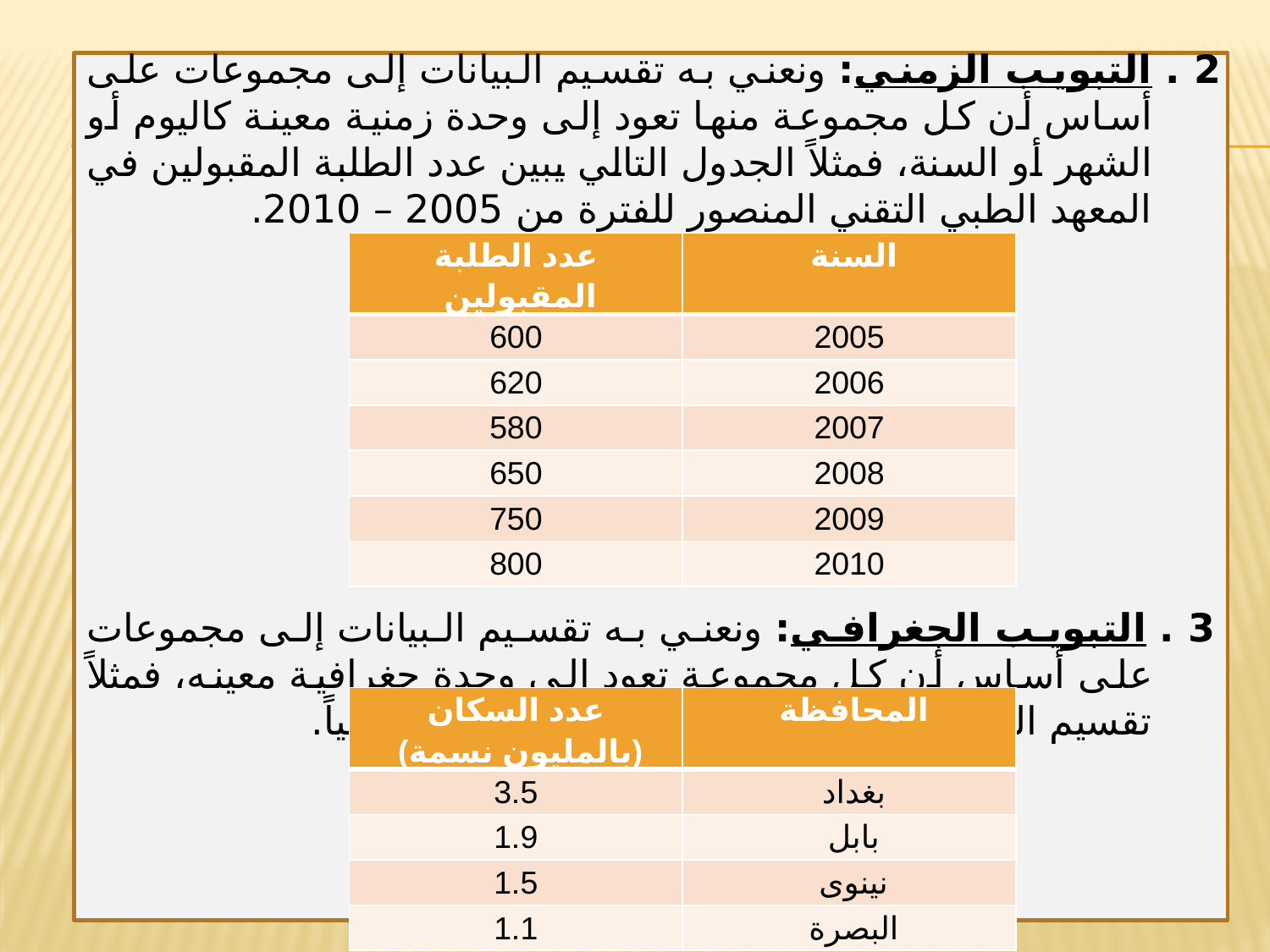

2 . التبويب الزمني: ونعني به تقسيم البيانات إلى مجموعات على أساس أن كل مجموعة منها تعود إلى وحدة زمنية معينة كاليوم أو الشهر أو السنة، فمثلاً الجدول التالي يبين عدد الطلبة المقبولين في المعهد الطبي التقني المنصور للفترة من 2005 – 2010.

3 . التبويب الجغرافي: ونعني به تقسيم البيانات إلى مجموعات على أساس أن كل مجموعة تعود إلى وحدة جغرافية معينه، فمثلاً تقسيم السكان حسب المحافظات يعد توزيعاً جغرافياً.

| عدد الطلبة المقبولين | السنة |
| --- | --- |
| 600 | 2005 |
| 620 | 2006 |
| 580 | 2007 |
| 650 | 2008 |
| 750 | 2009 |
| 800 | 2010 |
| عدد السكان (بالمليون نسمة) | المحافظة |
| --- | --- |
| 3.5 | بغداد |
| 1.9 | بابل |
| 1.5 | نينوى |
| 1.1 | البصرة |